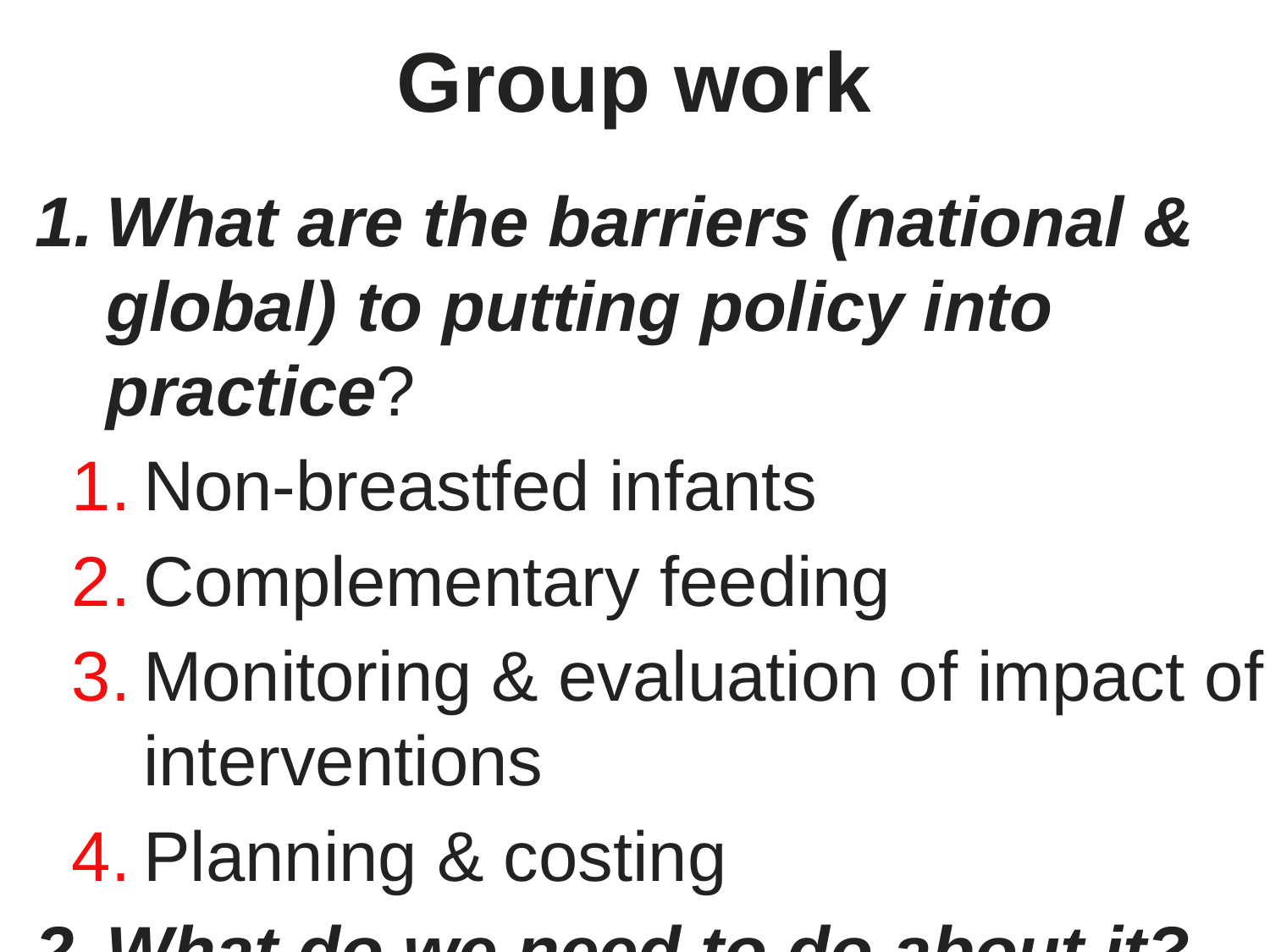

# Group work
What are the barriers (national & global) to putting policy into practice?
Non-breastfed infants
Complementary feeding
Monitoring & evaluation of impact of interventions
Planning & costing
What do we need to do about it?